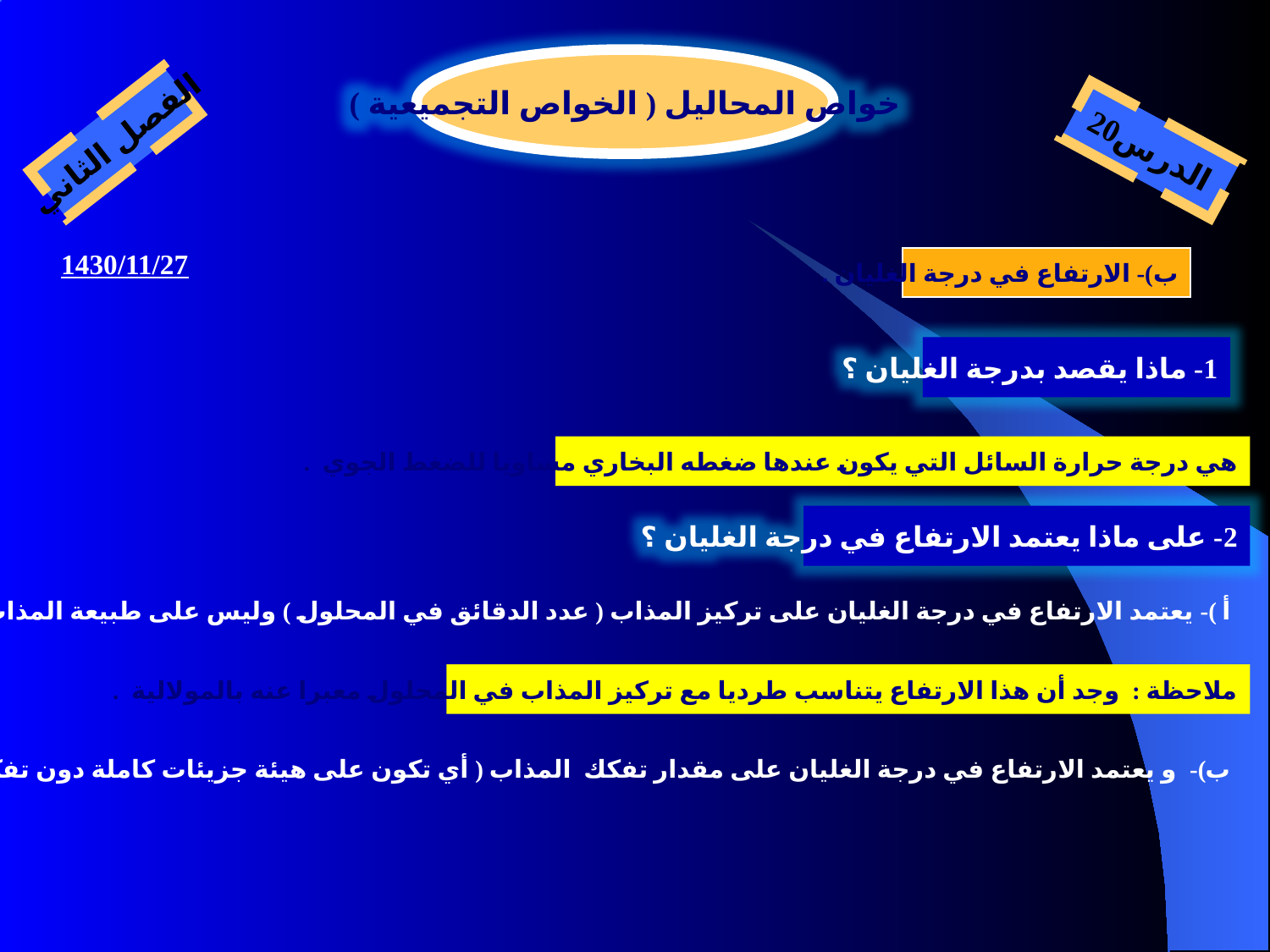

خواص المحاليل ( الخواص التجميعية )
الفصل الثاني
الدرس20
1430/11/27
ب)- الارتفاع في درجة الغليان .
1- ماذا يقصد بدرجة الغليان ؟
هي درجة حرارة السائل التي يكون عندها ضغطه البخاري مساويا للضغط الجوي  .
2- على ماذا يعتمد الارتفاع في درجة الغليان ؟
 أ )- يعتمد الارتفاع في درجة الغليان على تركيز المذاب ( عدد الدقائق في المحلول ) وليس على طبيعة المذاب  .
ملاحظة :  وجد أن هذا الارتفاع يتناسب طرديا مع تركيز المذاب في المحلول معبرا عنه بالمولالية  .
 ب)-  و يعتمد الارتفاع في درجة الغليان على مقدار تفكك  المذاب ( أي تكون على هيئة جزيئات كاملة دون تفكك أو أنها تفككت الى ايونات ).